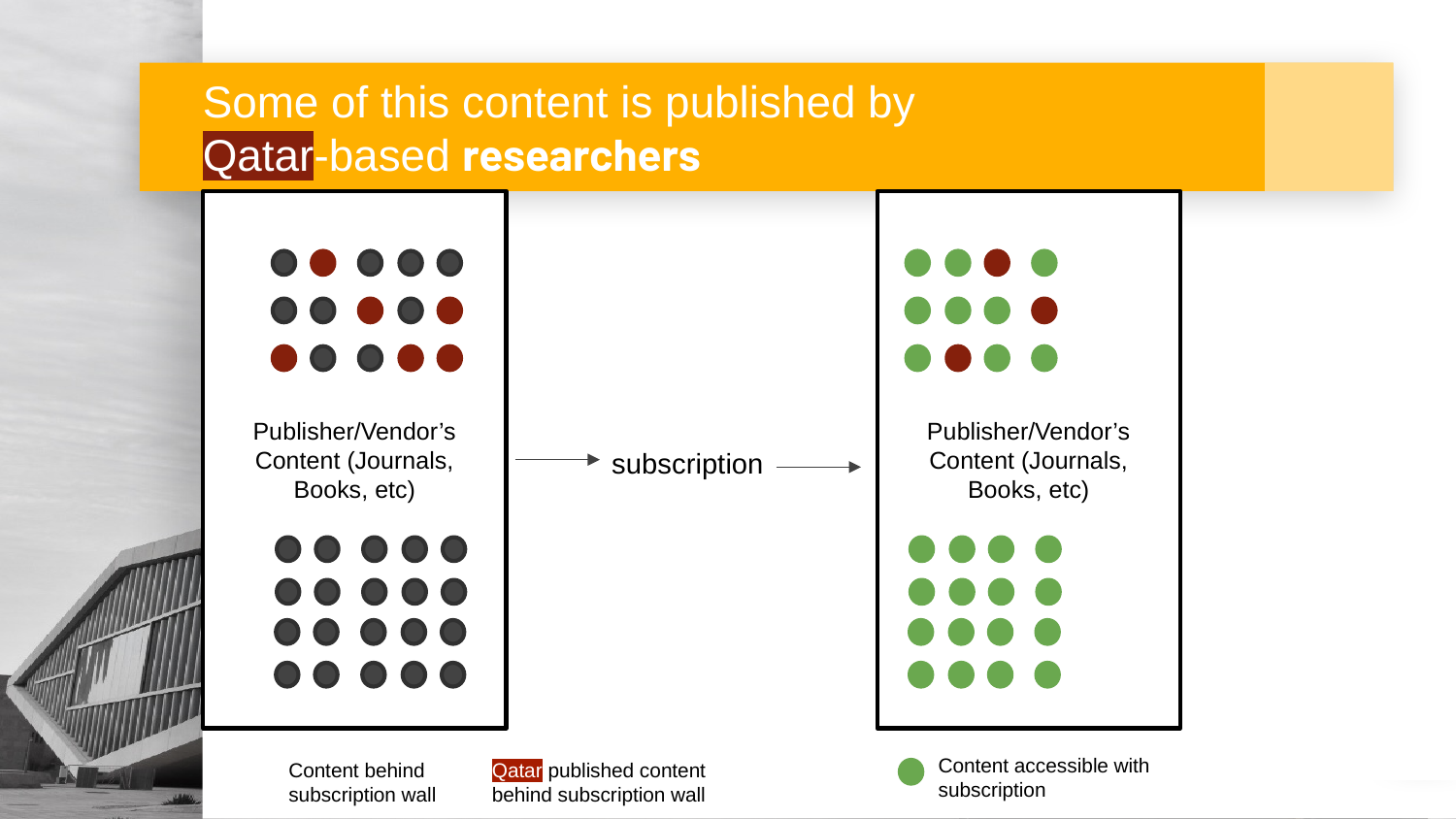

# Some of this content is published by Qatar-based researchers
Publisher/Vendor’s Content (Journals, Books, etc)
Publisher/Vendor’s Content (Journals, Books, etc)

subscription

Qatar published content  behind subscription wall

Content accessible with subscription

Content behind subscription wall